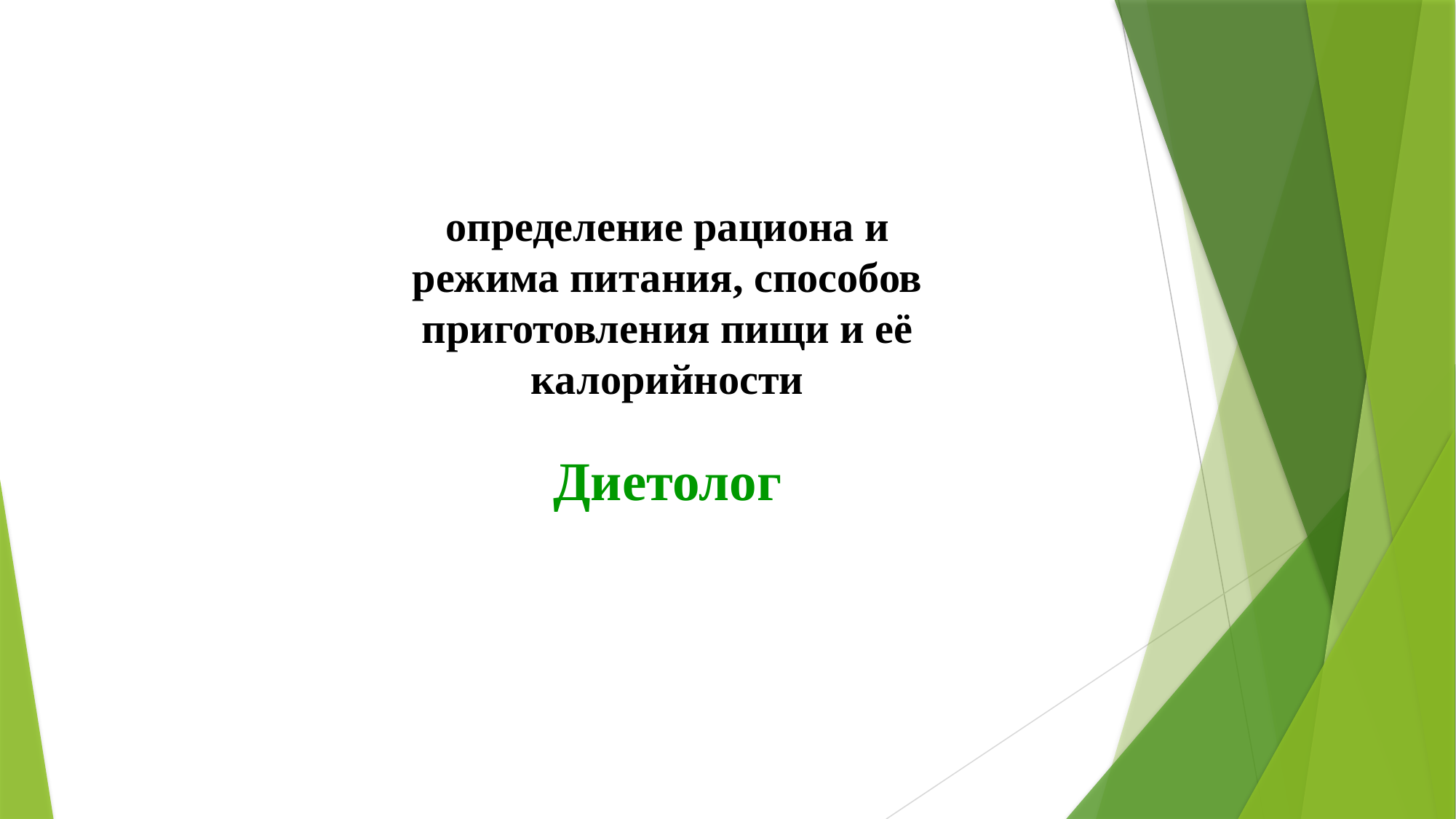

определение рациона и режима питания, способов приготовления пищи и её калорийности

Диетолог